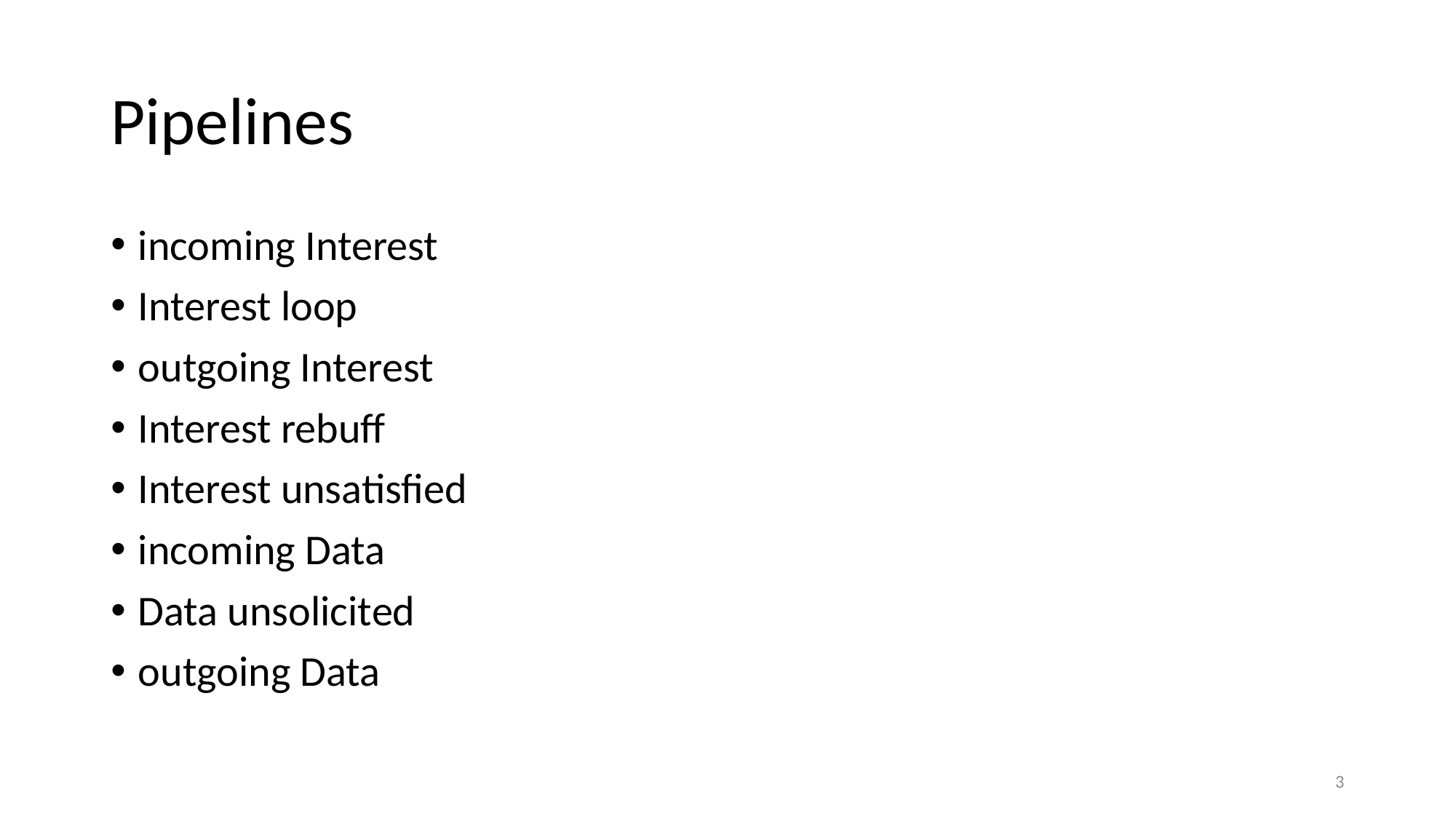

# Pipelines
incoming Interest
Interest loop
outgoing Interest
Interest rebuff
Interest unsatisfied
incoming Data
Data unsolicited
outgoing Data
3